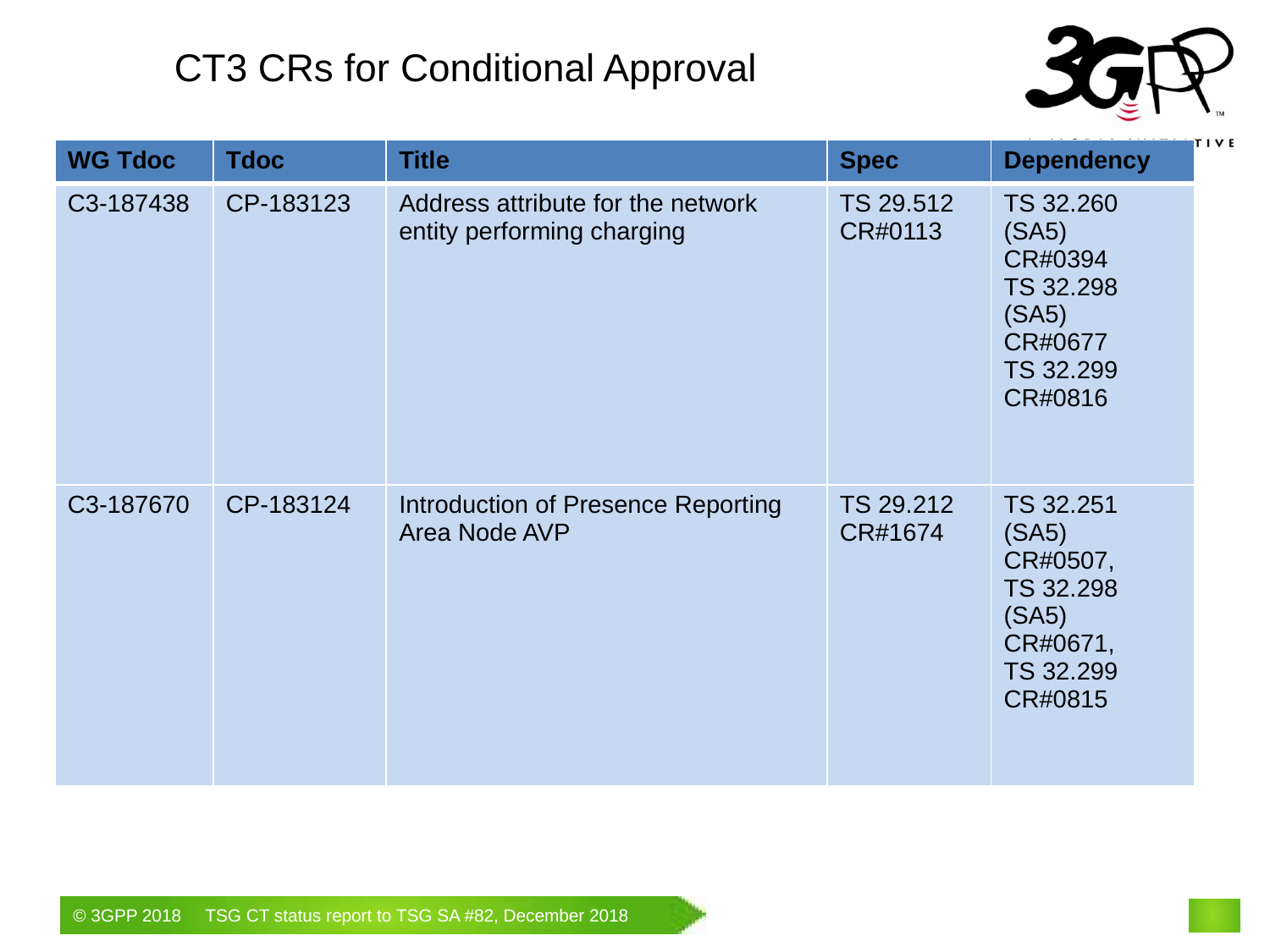

# CT3 CRs for Conditional Approval
| WG Tdoc | Tdoc | Title | Spec | Dependency |
| --- | --- | --- | --- | --- |
| C3-187438 | CP-183123 | Address attribute for the network entity performing charging | TS 29.512 CR#0113 | TS 32.260 (SA5) CR#0394 TS 32.298 (SA5) CR#0677 TS 32.299 CR#0816 |
| C3-187670 | CP-183124 | Introduction of Presence Reporting Area Node AVP | TS 29.212 CR#1674 | TS 32.251 (SA5)  CR#0507, TS 32.298 (SA5) CR#0671, TS 32.299  CR#0815 |